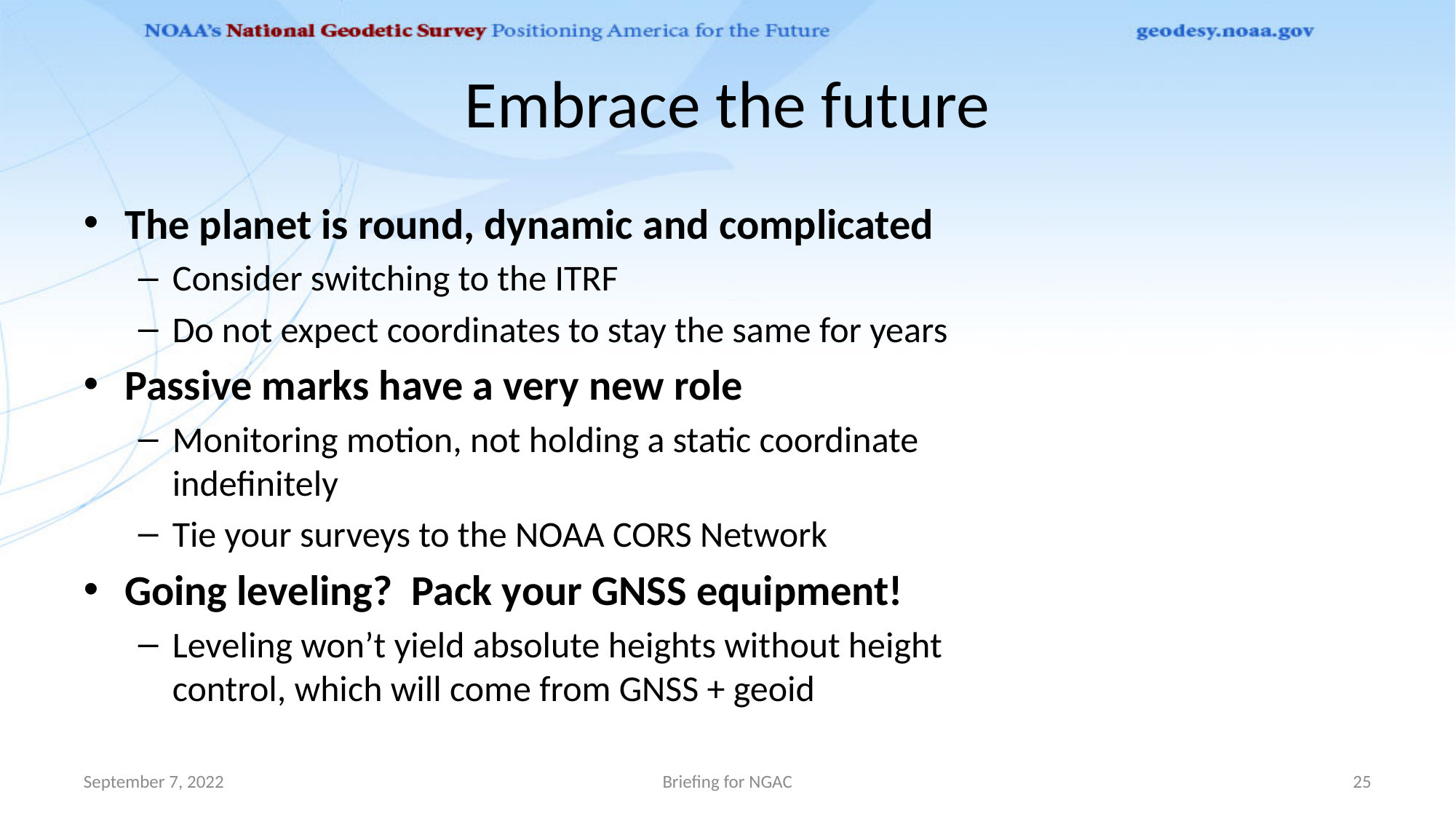

# Embrace the future
The planet is round, dynamic and complicated
Consider switching to the ITRF
Do not expect coordinates to stay the same for years
Passive marks have a very new role
Monitoring motion, not holding a static coordinate indefinitely
Tie your surveys to the NOAA CORS Network
Going leveling?  Pack your GNSS equipment!
Leveling won’t yield absolute heights without height control, which will come from GNSS + geoid

September 7, 2022
Briefing for NGAC
25